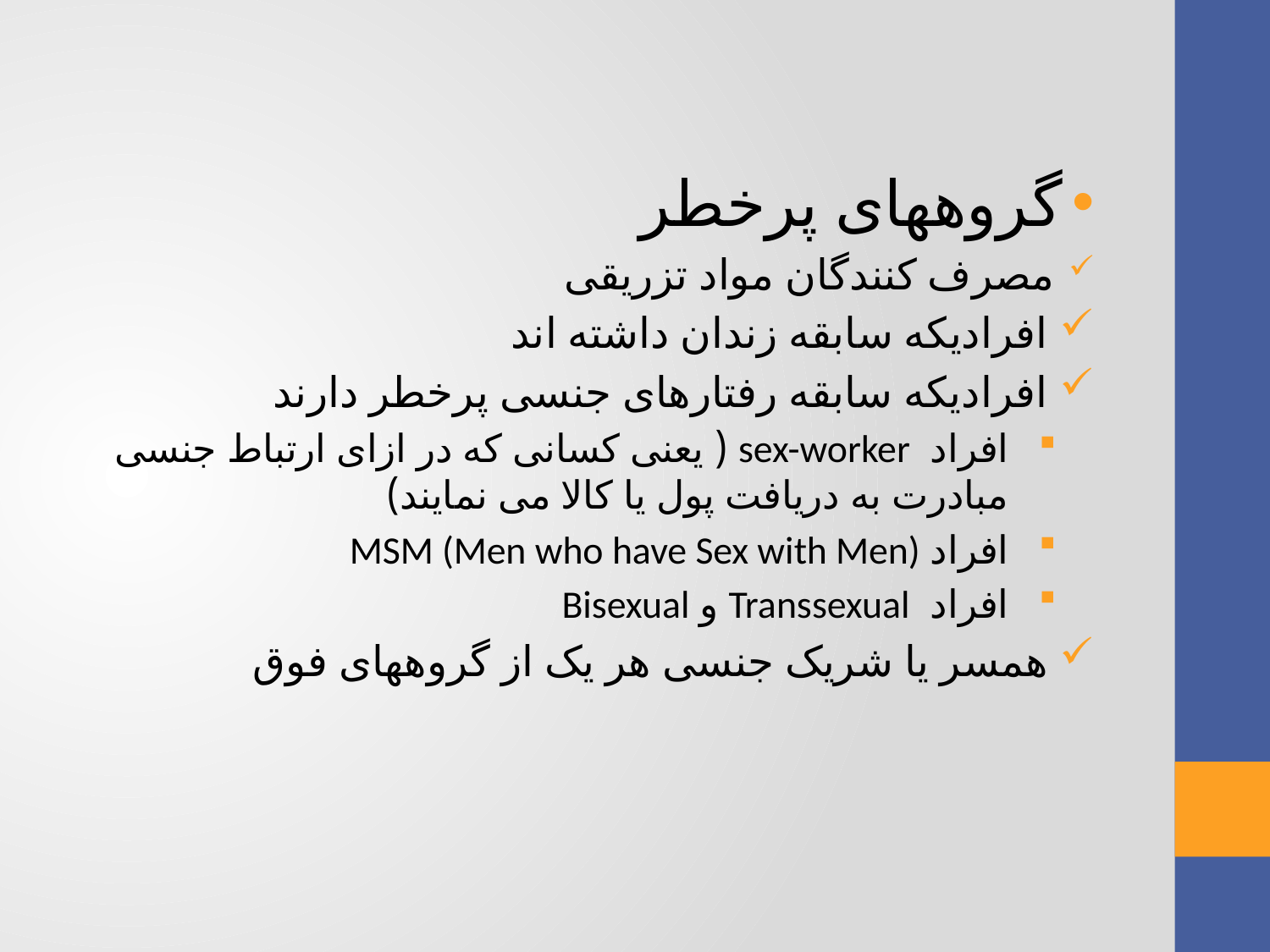

#
گروههای پرخطر
 مصرف کنندگان مواد تزریقی
 افرادیکه سابقه زندان داشته اند
 افرادیکه سابقه رفتارهای جنسی پرخطر دارند
افراد  sex-worker ( یعنی کسانی که در ازای ارتباط جنسی مبادرت به دریافت پول یا کالا می نمایند)
افراد MSM (Men who have Sex with Men)
افراد  Transsexual و Bisexual
 همسر یا شریک جنسی هر یک از گروههای فوق